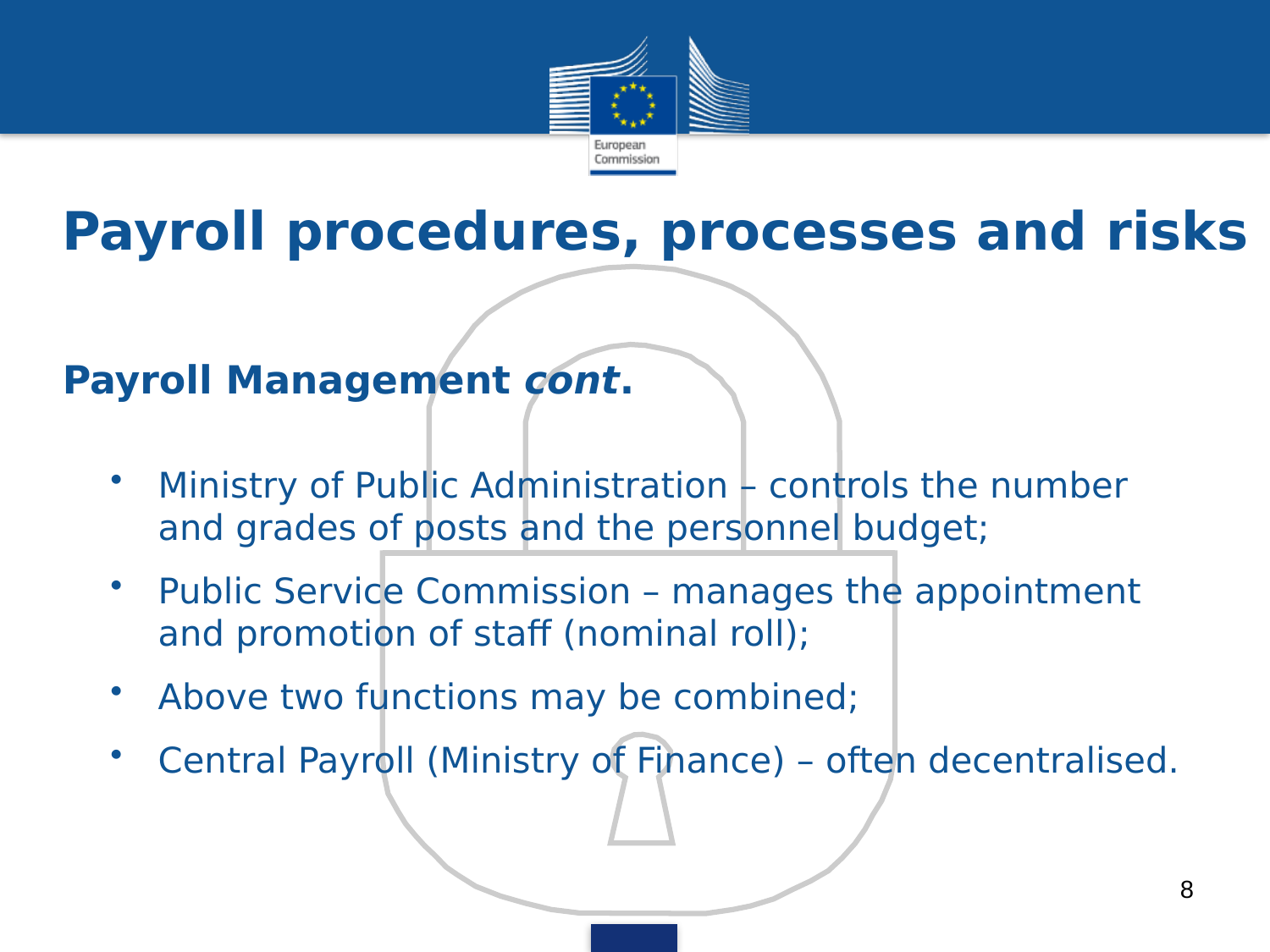

Payroll procedures, processes and risks

# Payroll Management cont.
Ministry of Public Administration – controls the number and grades of posts and the personnel budget;
Public Service Commission – manages the appointment and promotion of staff (nominal roll);
Above two functions may be combined;
Central Payroll (Ministry of Finance) – often decentralised.

8